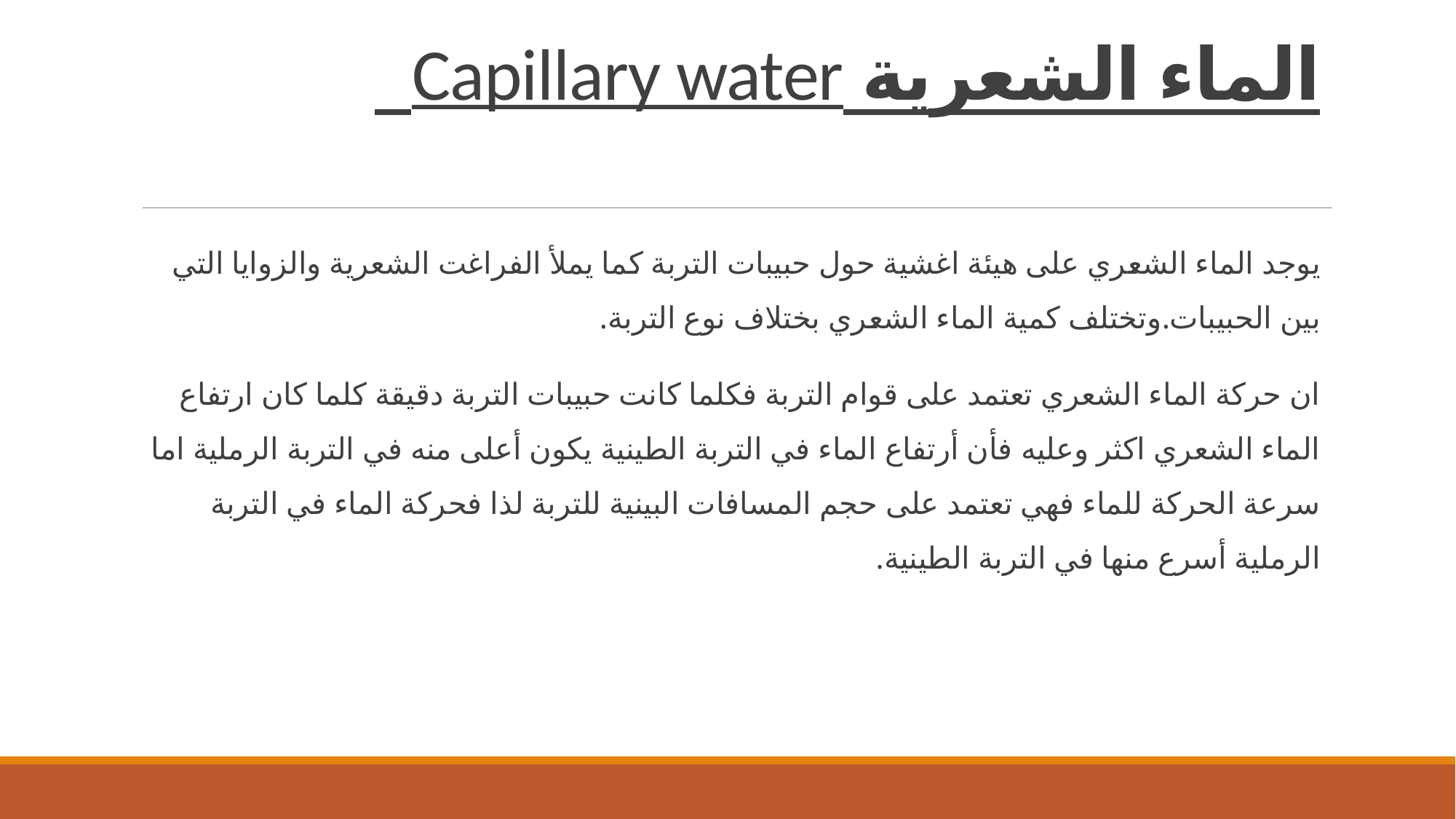

# الماء الشعرية Capillary water
يوجد الماء الشعري على هيئة اغشية حول حبيبات التربة كما يملأ الفراغت الشعرية والزوايا التي بين الحبيبات.وتختلف كمية الماء الشعري بختلاف نوع التربة.
ان حركة الماء الشعري تعتمد على قوام التربة فكلما كانت حبيبات التربة دقيقة كلما كان ارتفاع الماء الشعري اكثر وعليه فأن أرتفاع الماء في التربة الطينية يكون أعلى منه في التربة الرملية اما سرعة الحركة للماء فهي تعتمد على حجم المسافات البينية للتربة لذا فحركة الماء في التربة الرملية أسرع منها في التربة الطينية.